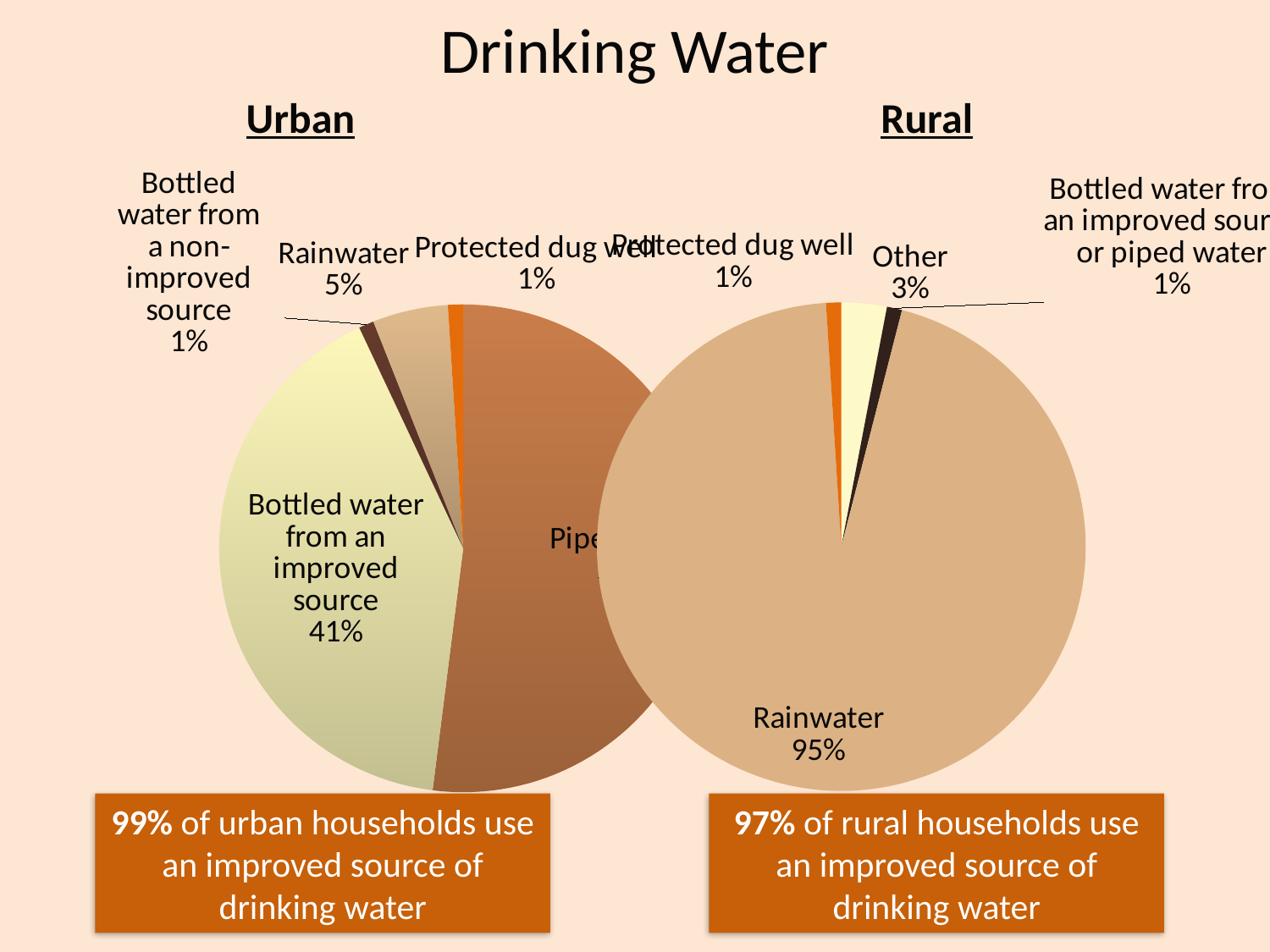

# Drinking Water
Urban
Rural

### Chart

| Category | Sales | Sales |
|---|---|---|
| Other | 3.0 | 3.0 |
| Bottled water from an improved source or piped water | 1.0 | 1.0 |
| Rainwater | 95.0 | 95.0 |
| Protected dug well | 1.0 | 1.0 |

### Chart

| Category | Sales | Sales |
|---|---|---|
| Piper water | 52.0 | 52.0 |
| Bottled water from an improved source | 41.0 | 41.0 |
| Bottled water from a non-improved source | 1.0 | 1.0 |
| Rainwater | 5.0 | 5.0 |
| Protected dug well | 1.0 | 1.0 |
99% of urban households use an improved source of drinking water
97% of rural households use an improved source of drinking water